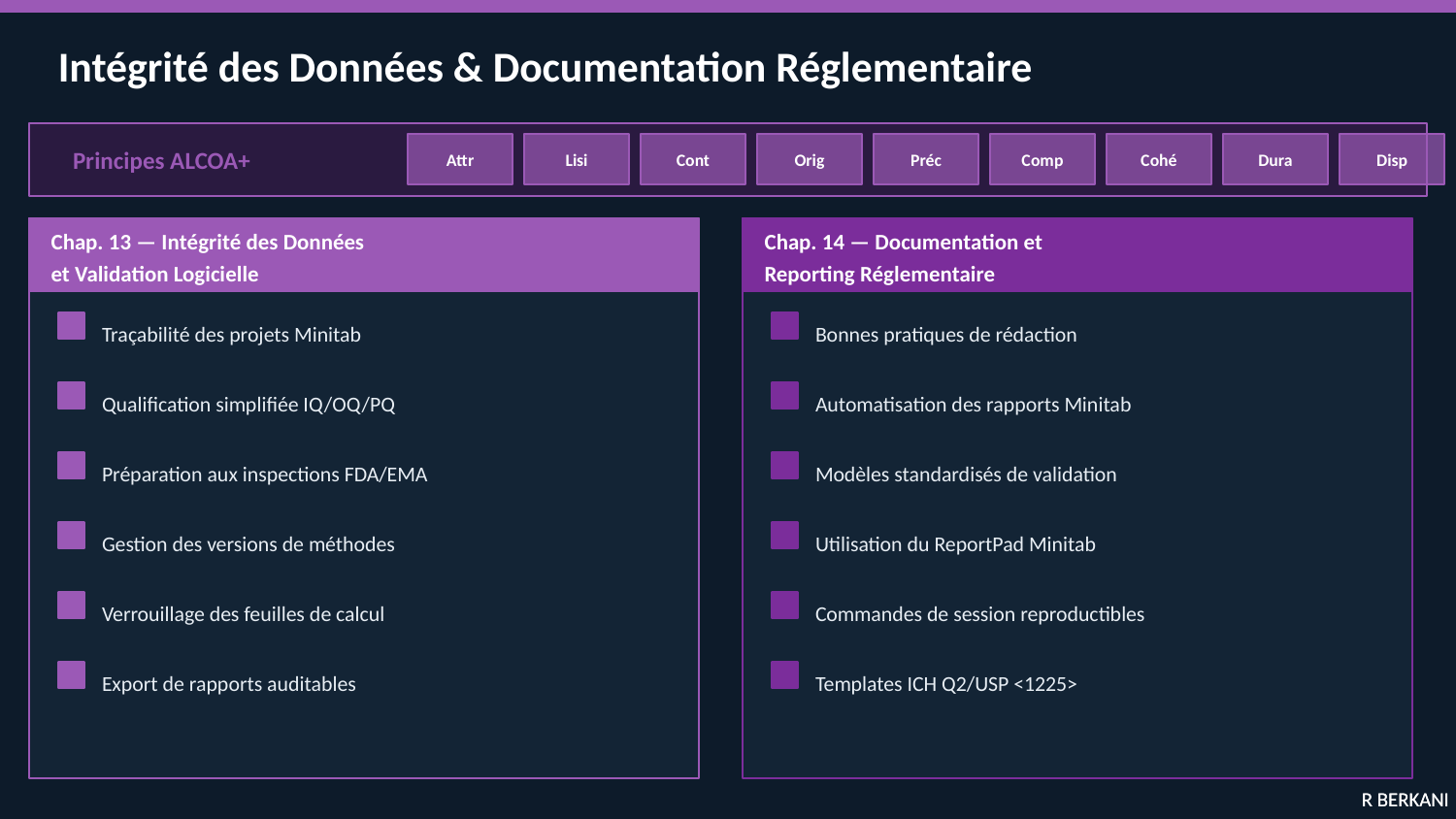

Intégrité des Données & Documentation Réglementaire

Principes ALCOA+

Attr

Lisi

Cont

Orig

Préc

Comp

Cohé

Dura

Disp

Chap. 13 — Intégrité des Données
et Validation Logicielle

Chap. 14 — Documentation et
Reporting Réglementaire
Traçabilité des projets Minitab
Bonnes pratiques de rédaction

Qualification simplifiée IQ/OQ/PQ
Automatisation des rapports Minitab

Préparation aux inspections FDA/EMA
Modèles standardisés de validation

Gestion des versions de méthodes
Utilisation du ReportPad Minitab

Verrouillage des feuilles de calcul
Commandes de session reproductibles

Export de rapports auditables
Templates ICH Q2/USP <1225>